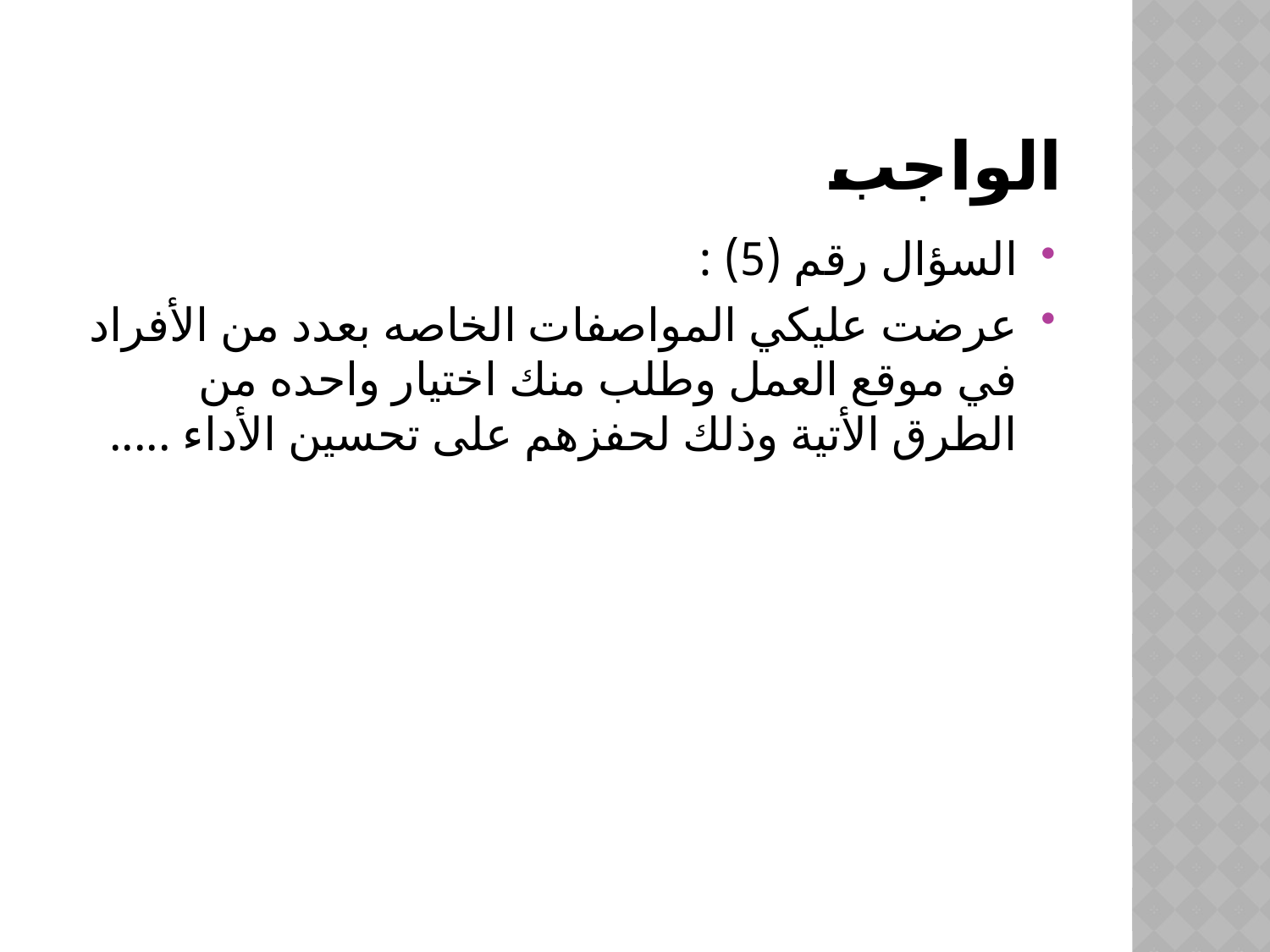

# الواجب
السؤال رقم (5) :
عرضت عليكي المواصفات الخاصه بعدد من الأفراد في موقع العمل وطلب منك اختيار واحده من الطرق الأتية وذلك لحفزهم على تحسين الأداء .....